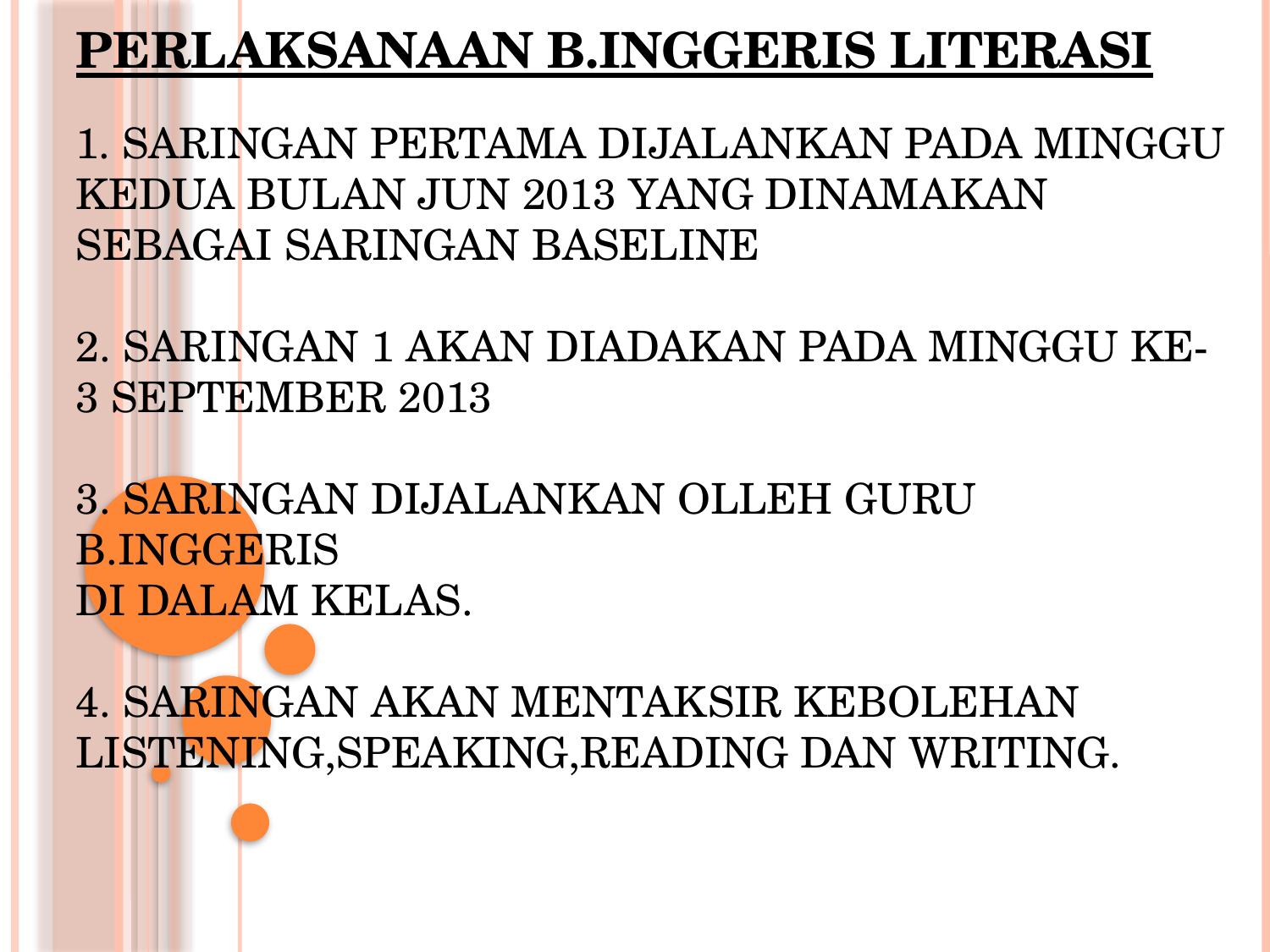

# Perlaksanaan b.inggeris literasi 1. Saringan pertama dijalankan pada minggu kedua bulan Jun 2013 yang dinamakan sebagai Saringan baseline 2. Saringan 1 akan diadakan pada minggu ke-3 september 2013 3. Saringan dijalankan olleh guru b.inggeris di dalam kelas. 4. Saringan akan mentaksir kebolehan listening,speaking,reading dan writing.